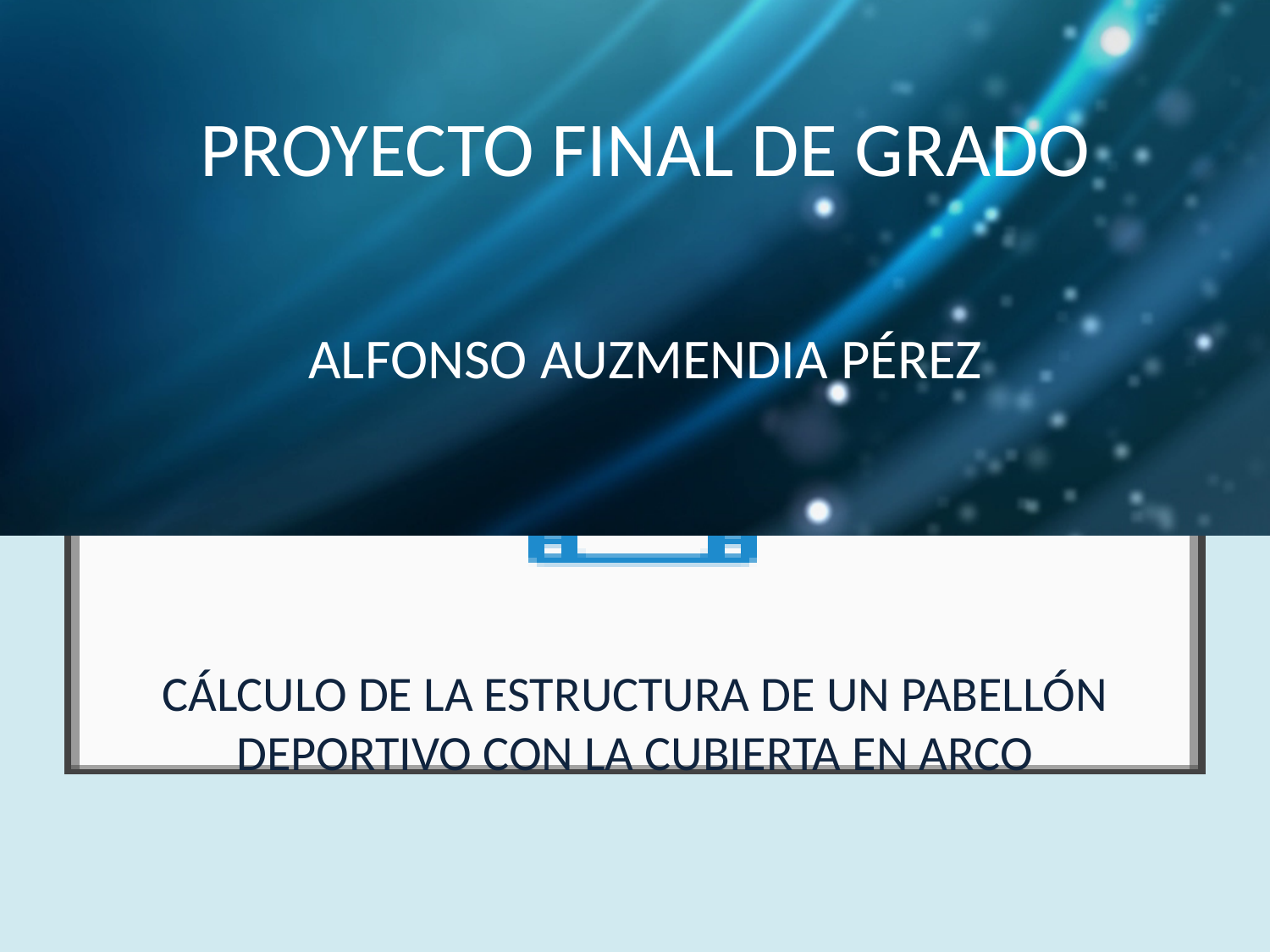

# PROYECTO FINAL DE GRADO
ALFONSO AUZMENDIA PÉREZ
CÁLCULO DE LA ESTRUCTURA DE UN PABELLÓN DEPORTIVO CON LA CUBIERTA EN ARCO